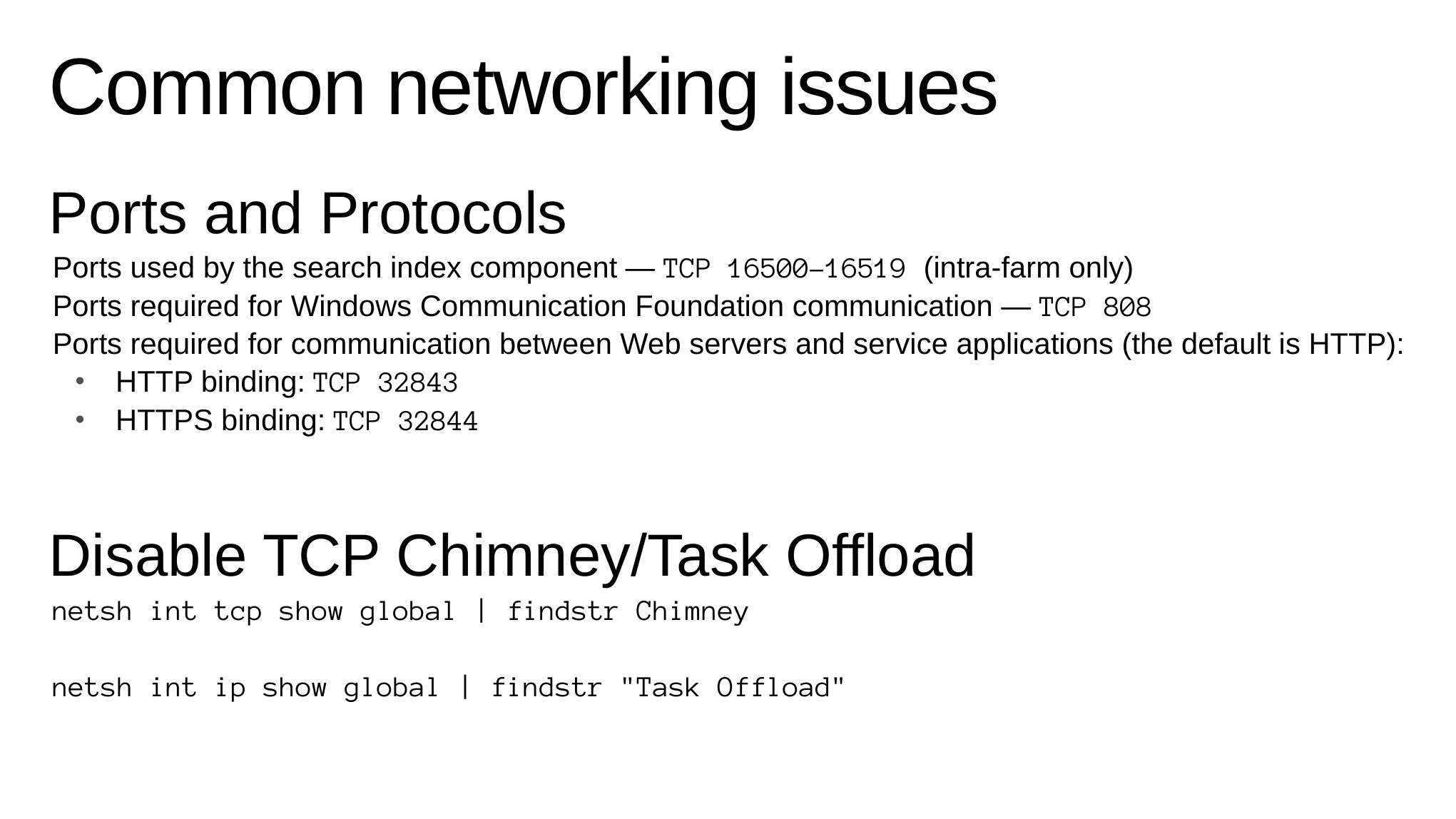

# Common networking issues

Ports and Protocols
Ports used by the search index component — TCP 16500-16519 (intra-farm only)
Ports required for Windows Communication Foundation communication — TCP 808
Ports required for communication between Web servers and service applications (the default is HTTP):
HTTP binding: TCP 32843
HTTPS binding: TCP 32844

Disable TCP Chimney/Task Offload
netsh int tcp show global | findstr Chimney

netsh int ip show global | findstr "Task Offload"